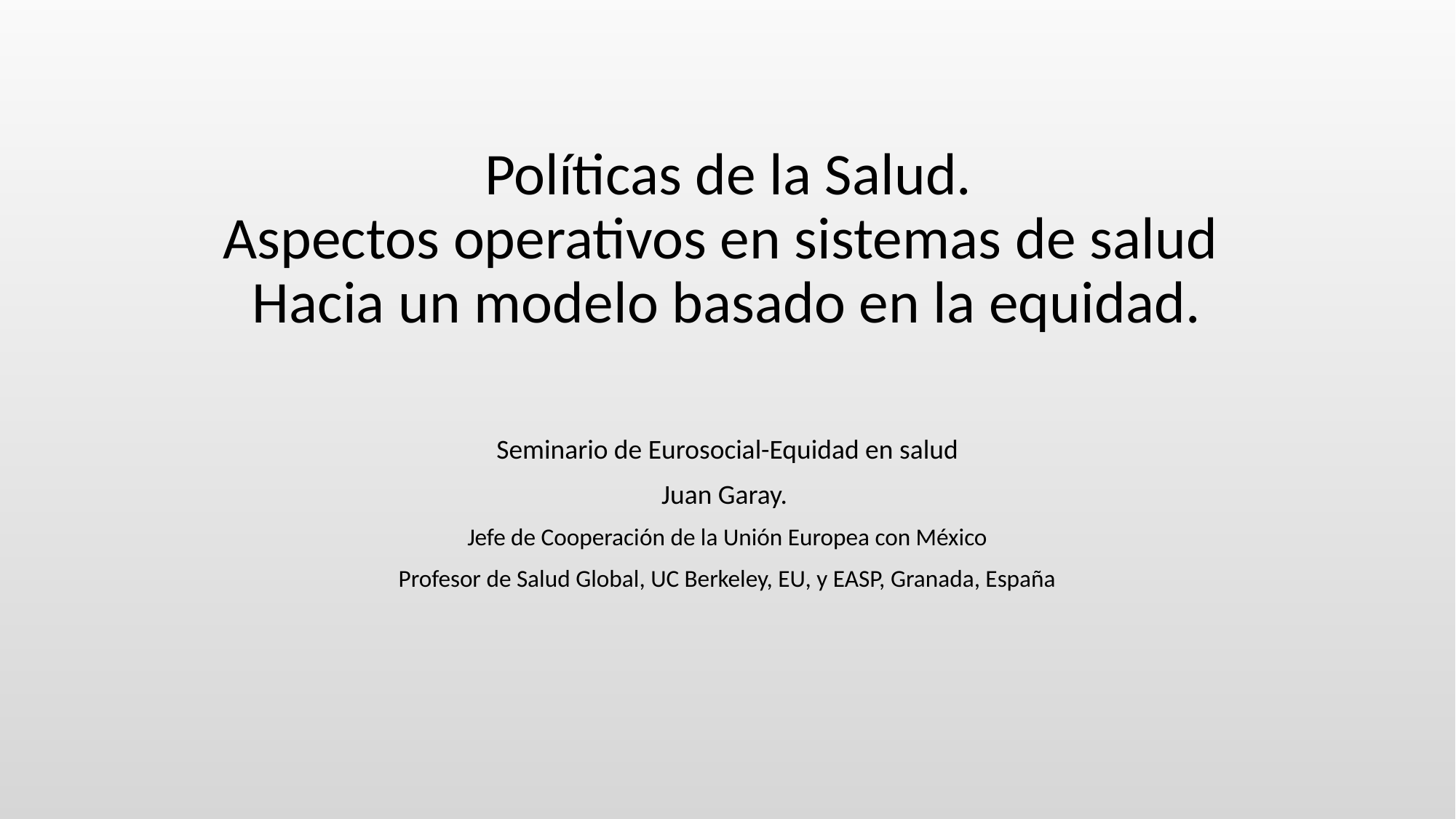

# Políticas de la Salud. Aspectos operativos en sistemas de salud Hacia un modelo basado en la equidad.
Seminario de Eurosocial-Equidad en salud
Juan Garay.
Jefe de Cooperación de la Unión Europea con México
Profesor de Salud Global, UC Berkeley, EU, y EASP, Granada, España